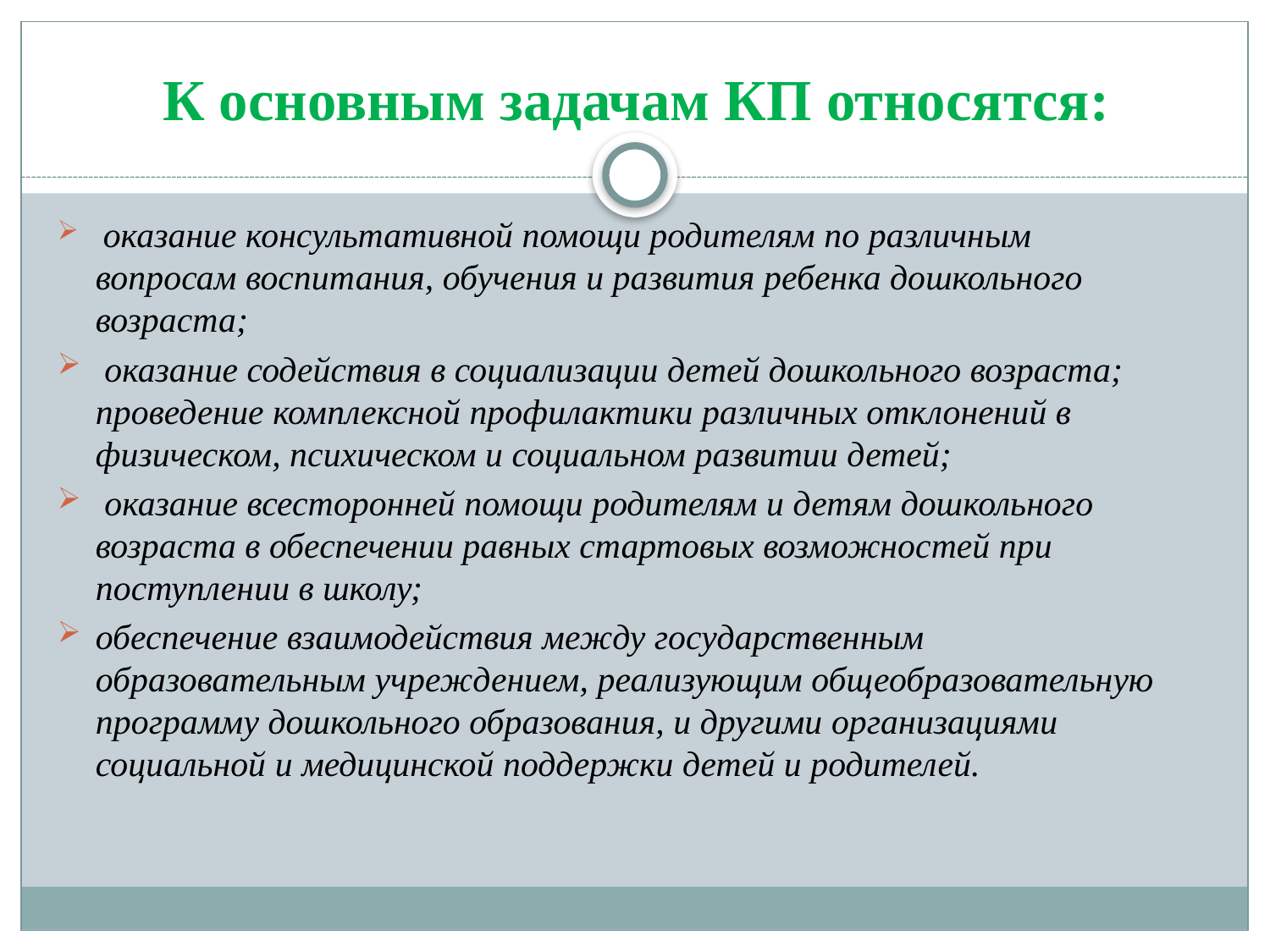

# К основным задачам КП относятся:
 оказание консультативной помощи родителям по различным вопросам воспитания, обучения и развития ребенка дошкольного возраста;
 оказание содействия в социализации детей дошкольного возраста; проведение комплексной профилактики различных отклонений в физическом, психическом и социальном развитии детей;
 оказание всесторонней помощи родителям и детям дошкольного возраста в обеспечении равных стартовых возможностей при поступлении в школу;
обеспечение взаимодействия между государственным образовательным учреждением, реализующим общеобразовательную программу дошкольного образования, и другими организациями социальной и медицинской поддержки детей и родителей.